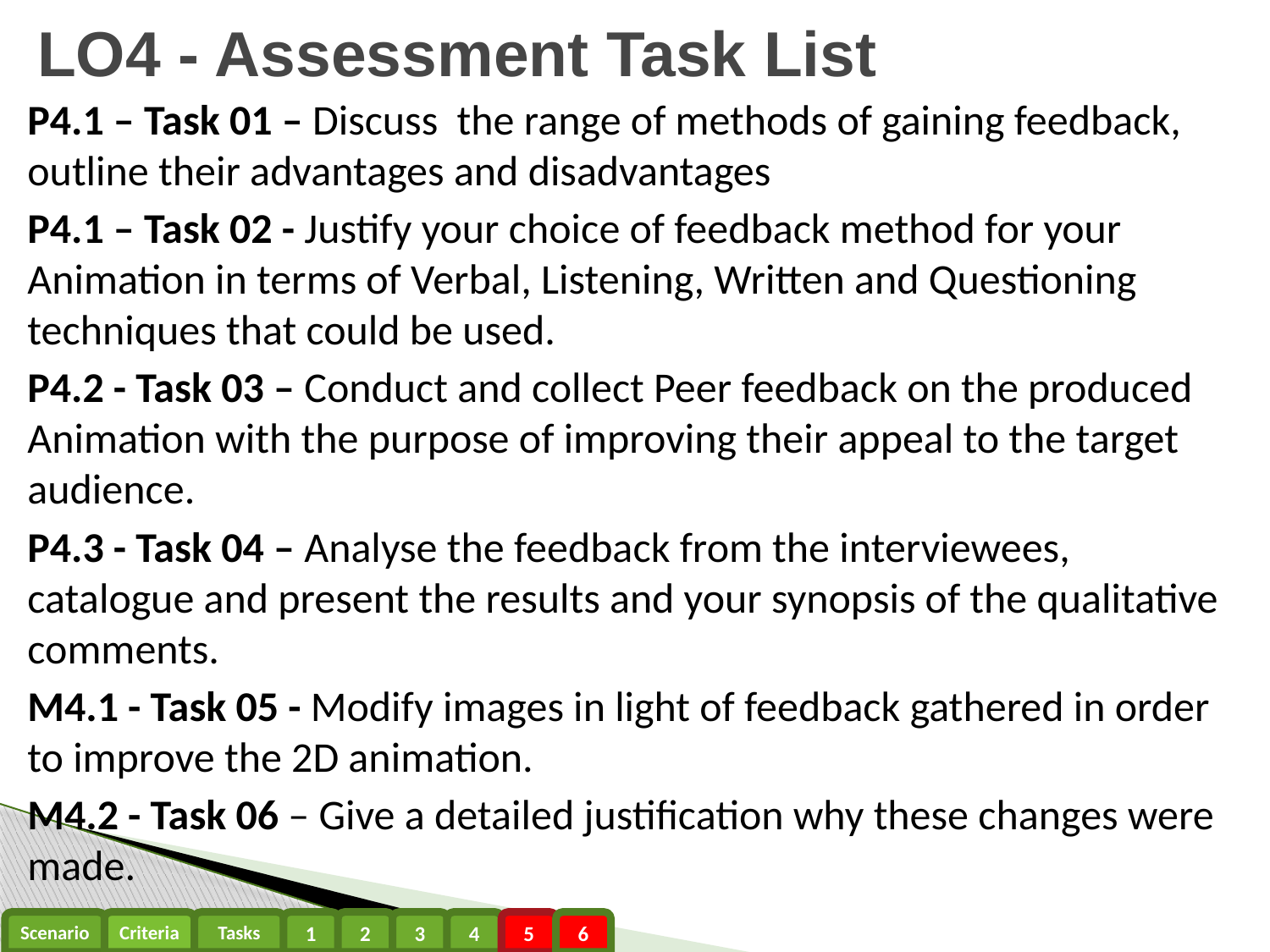

# LO4 - Assessment Task List
P4.1 – Task 01 – Discuss  the range of methods of gaining feedback, outline their advantages and disadvantages
P4.1 – Task 02 - Justify your choice of feedback method for your Animation in terms of Verbal, Listening, Written and Questioning techniques that could be used.
P4.2 - Task 03 – Conduct and collect Peer feedback on the produced Animation with the purpose of improving their appeal to the target audience.
P4.3 - Task 04 – Analyse the feedback from the interviewees, catalogue and present the results and your synopsis of the qualitative comments.
M4.1 - Task 05 - Modify images in light of feedback gathered in order to improve the 2D animation.
M4.2 - Task 06 – Give a detailed justification why these changes were made.